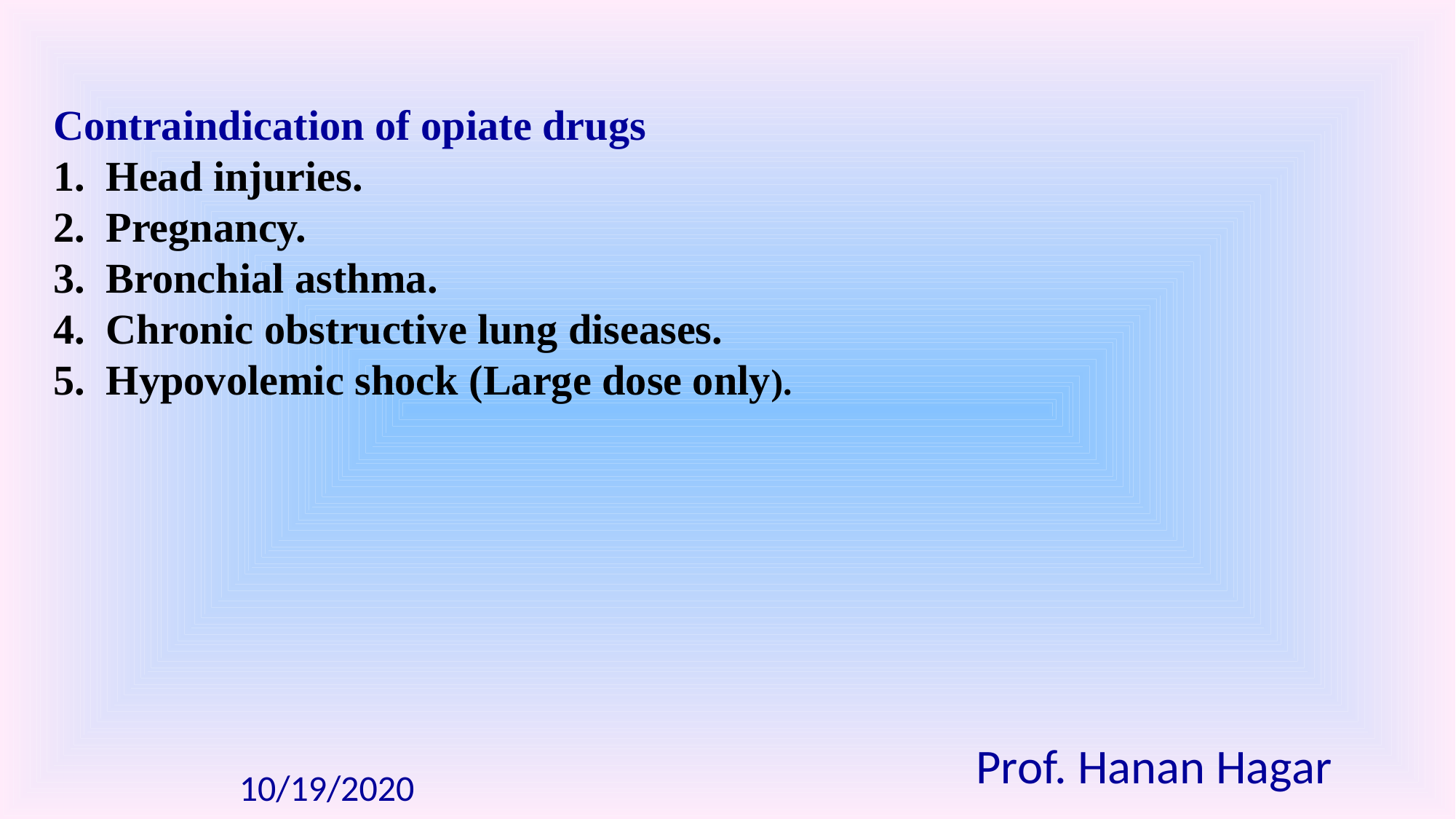

Contraindication of opiate drugs
1.  Head injuries.
2.  Pregnancy.
3.  Bronchial asthma.
4.  Chronic obstructive lung diseases.
5.  Hypovolemic shock (Large dose only).

Prof. Hanan Hagar
10/19/2020